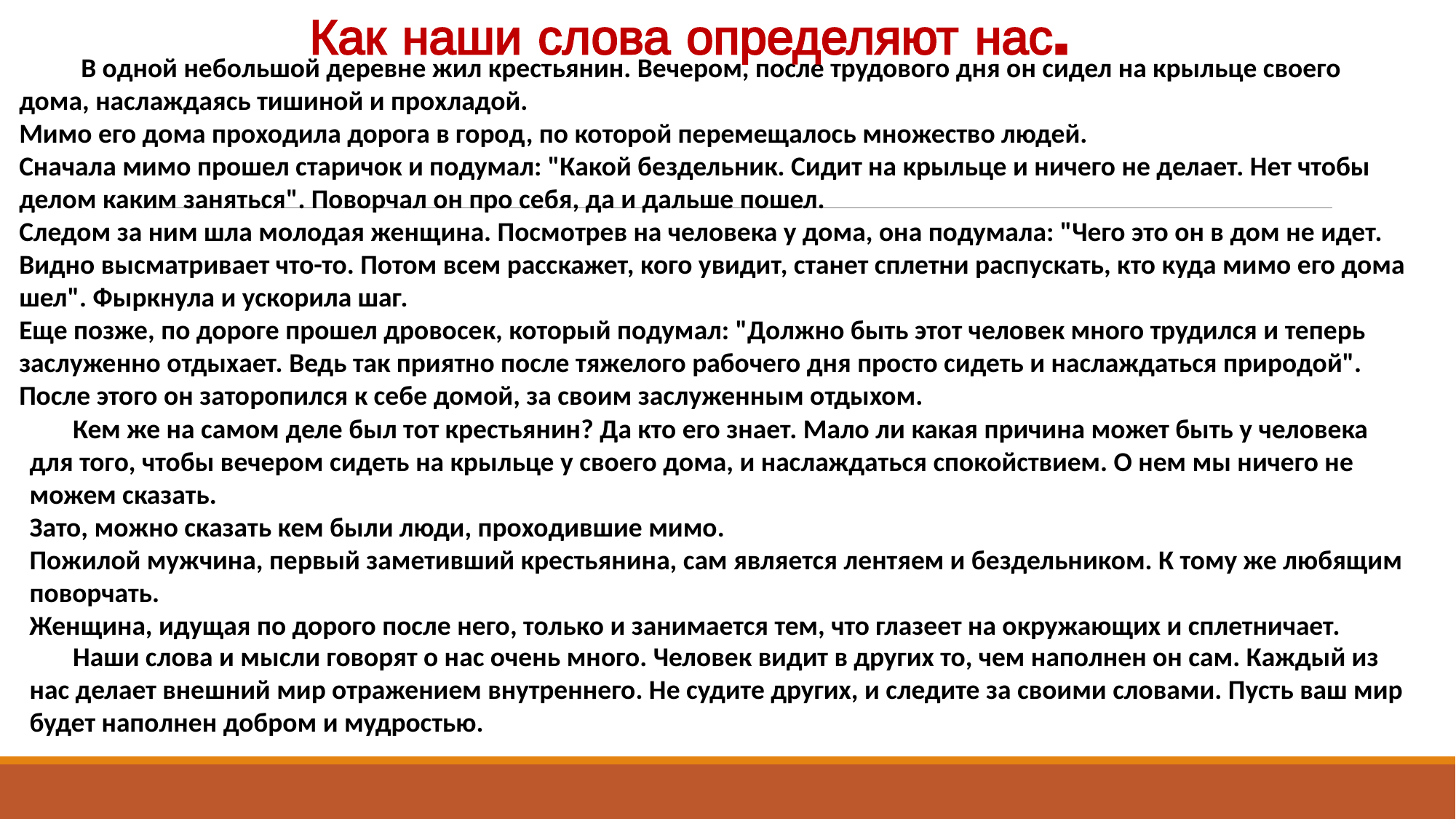

Как наши слова определяют нас.
          В одной небольшой деревне жил крестьянин. Вечером, после трудового дня он сидел на крыльце своего дома, наслаждаясь тишиной и прохладой.
Мимо его дома проходила дорога в город, по которой перемещалось множество людей.
Сначала мимо прошел старичок и подумал: "Какой бездельник. Сидит на крыльце и ничего не делает. Нет чтобы делом каким заняться". Поворчал он про себя, да и дальше пошел.
Следом за ним шла молодая женщина. Посмотрев на человека у дома, она подумала: "Чего это он в дом не идет. Видно высматривает что-то. Потом всем расскажет, кого увидит, станет сплетни распускать, кто куда мимо его дома шел". Фыркнула и ускорила шаг.
Еще позже, по дороге прошел дровосек, который подумал: "Должно быть этот человек много трудился и теперь заслуженно отдыхает. Ведь так приятно после тяжелого рабочего дня просто сидеть и наслаждаться природой". После этого он заторопился к себе домой, за своим заслуженным отдыхом.

       Кем же на самом деле был тот крестьянин? Да кто его знает. Мало ли какая причина может быть у человека для того, чтобы вечером сидеть на крыльце у своего дома, и наслаждаться спокойствием. О нем мы ничего не можем сказать.
Зато, можно сказать кем были люди, проходившие мимо.
Пожилой мужчина, первый заметивший крестьянина, сам является лентяем и бездельником. К тому же любящим поворчать.
Женщина, идущая по дорого после него, только и занимается тем, что глазеет на окружающих и сплетничает.
       Наши слова и мысли говорят о нас очень много. Человек видит в других то, чем наполнен он сам. Каждый из нас делает внешний мир отражением внутреннего. Не судите других, и следите за своими словами. Пусть ваш мир будет наполнен добром и мудростью.